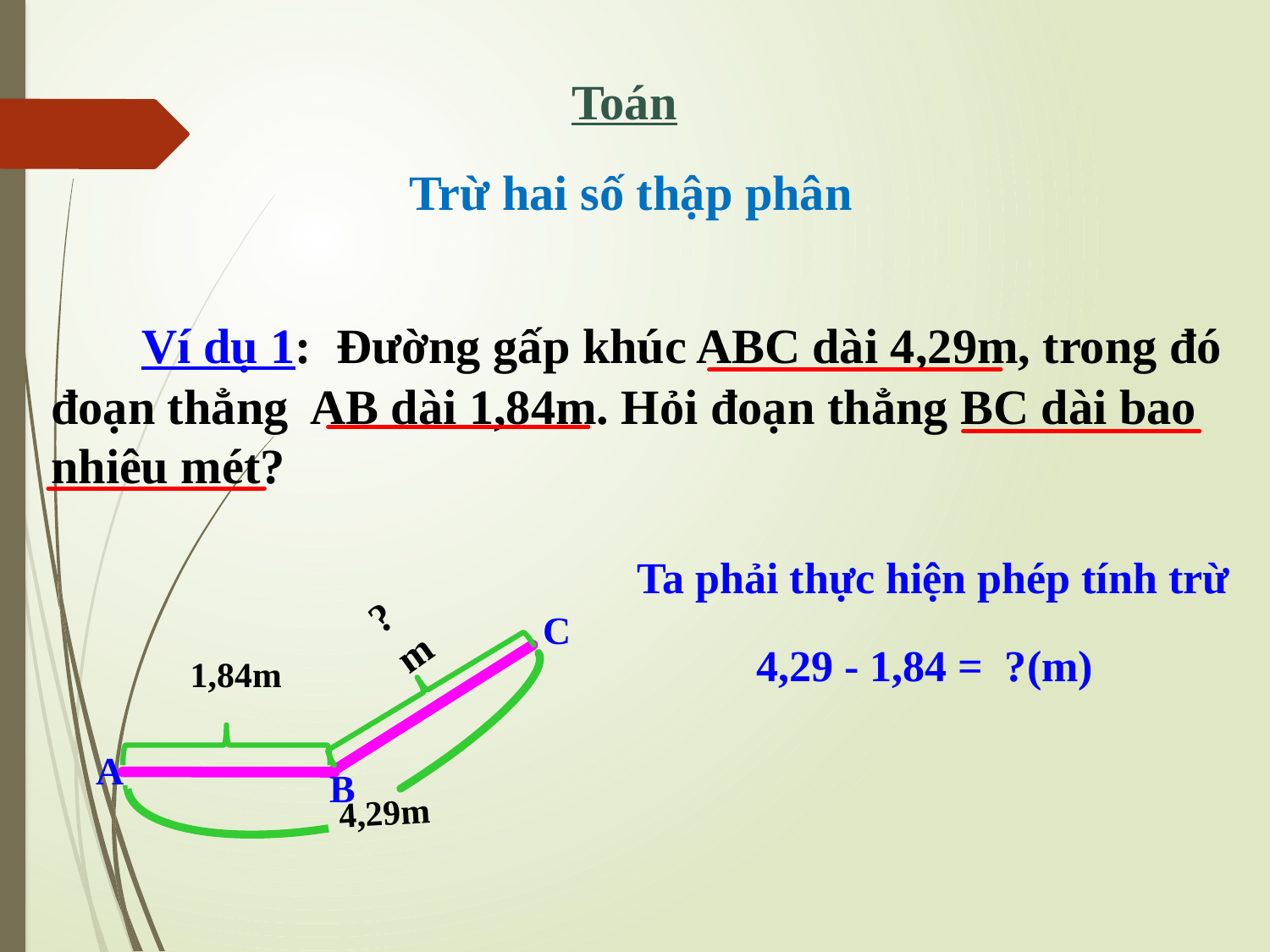

Toán
Trừ hai số thập phân
        Ví dụ 1:  Đường gấp khúc ABC dài 4,29m, trong đó đoạn thẳng  AB dài 1,84m. Hỏi đoạn thẳng BC dài bao nhiêu mét?

Ta phải thực hiện phép tính trừ

? m

C
A
B
4,29 - 1,84 =  ?(m)

 1,84m

 4,29m